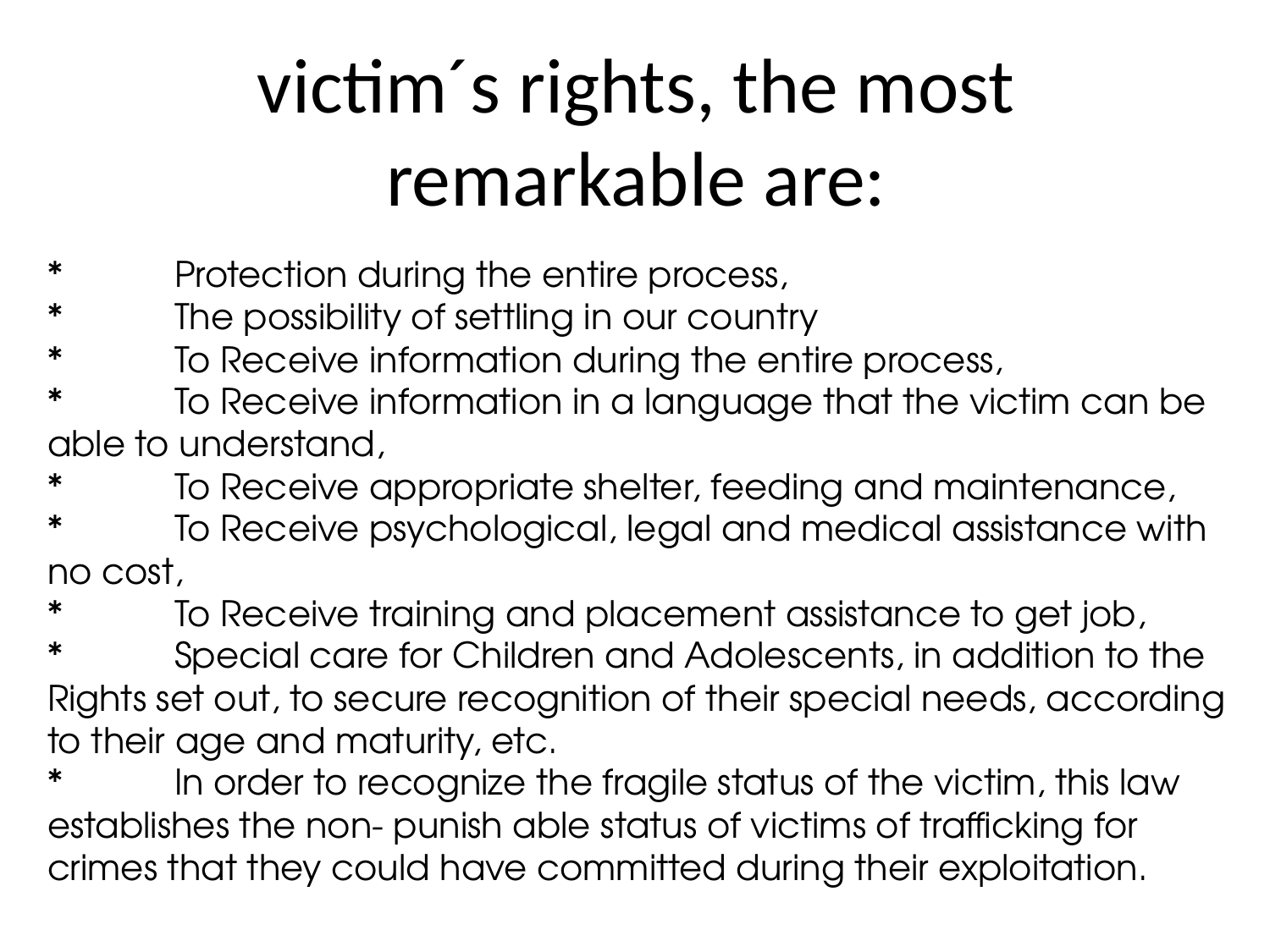

# victim´s rights, the most remarkable are:
* 	Protection during the entire process,
*	The possibility of settling in our country
*	To Receive information during the entire process,
*	To Receive information in a language that the victim can be able to understand,
*	To Receive appropriate shelter, feeding and maintenance,
*	To Receive psychological, legal and medical assistance with no cost,
*	To Receive training and placement assistance to get job,
*	Special care for Children and Adolescents, in addition to the Rights set out, to secure recognition of their special needs, according to their age and maturity, etc.
*	In order to recognize the fragile status of the victim, this law establishes the non- punish able status of victims of trafficking for crimes that they could have committed during their exploitation.